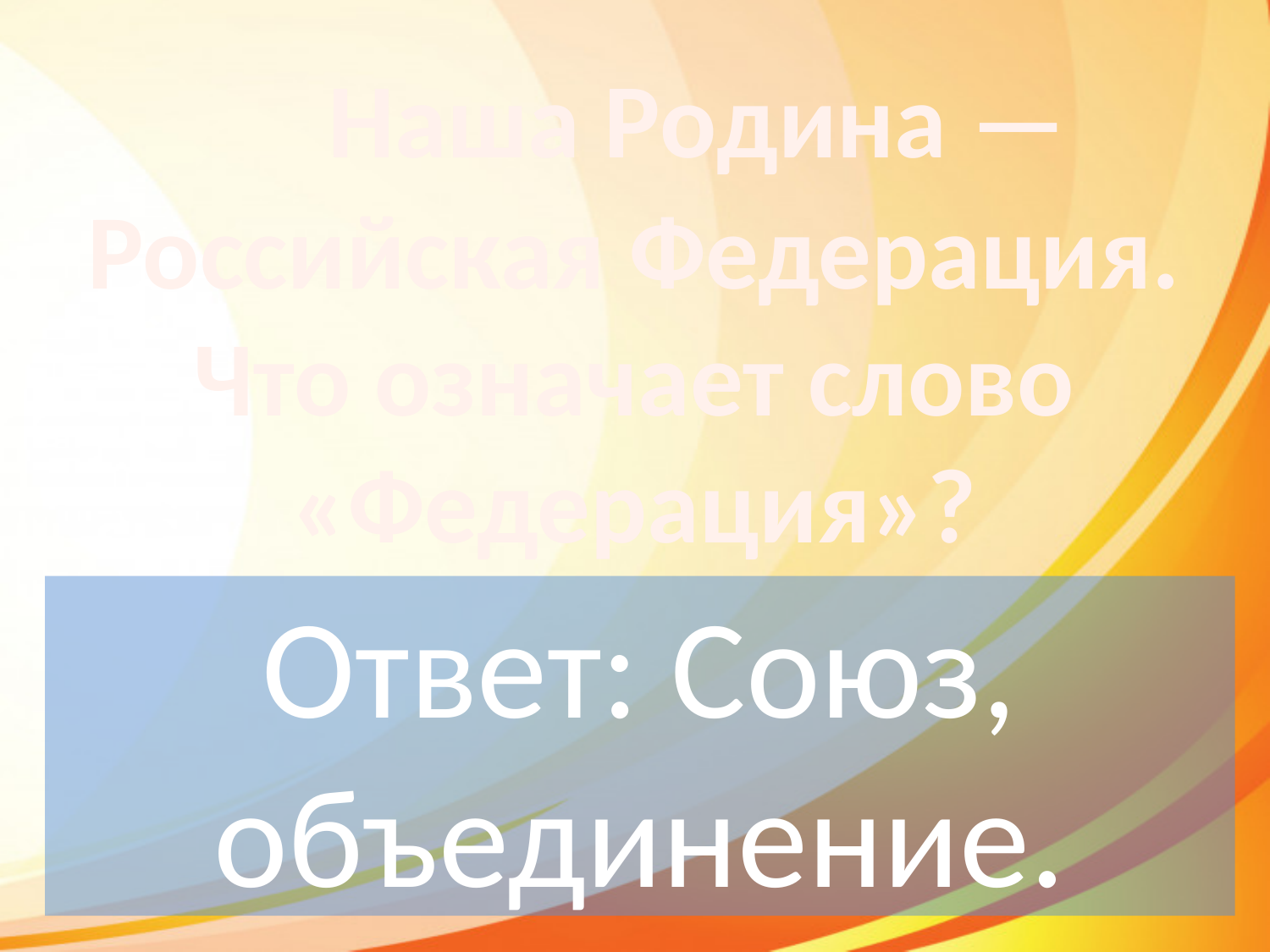

Наша Родина — Российская Федерация. Что означает слово «Федерация»?
Ответ: Союз, объединение.